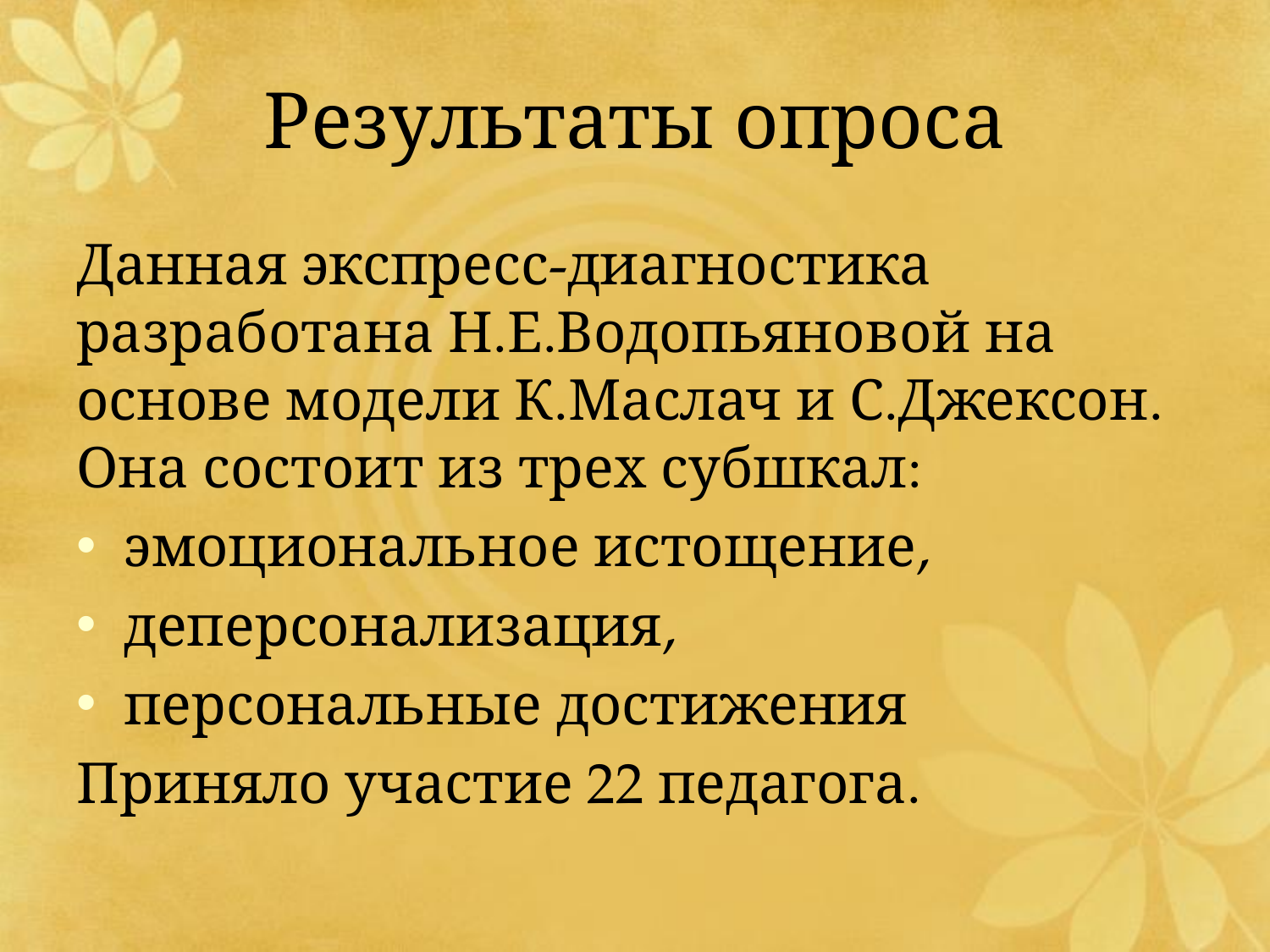

# Результаты опроса
Данная экспресс-диагностика разработана Н.Е.Водопьяновой на основе модели К.Маслач и С.Джексон. Она состоит из трех субшкал:
эмоциональное истощение,
деперсонализация,
персональные достижения
Приняло участие 22 педагога.